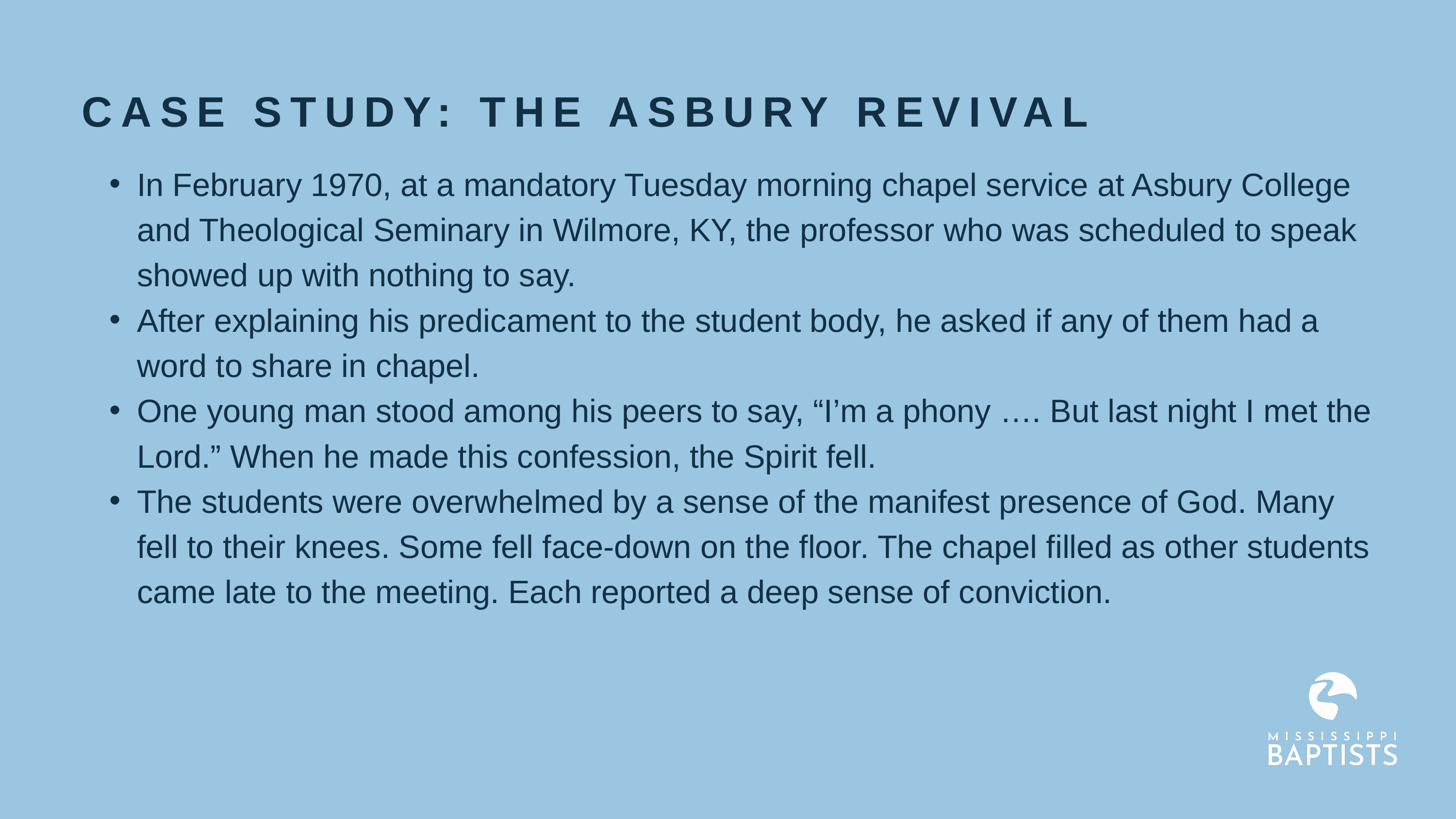

CASE STUDY: THE ASBURY REVIVAL
In February 1970, at a mandatory Tuesday morning chapel service at Asbury College and Theological Seminary in Wilmore, KY, the professor who was scheduled to speak showed up with nothing to say.
After explaining his predicament to the student body, he asked if any of them had a word to share in chapel.
One young man stood among his peers to say, “I’m a phony …. But last night I met the Lord.” When he made this confession, the Spirit fell.
The students were overwhelmed by a sense of the manifest presence of God. Many fell to their knees. Some fell face-down on the floor. The chapel filled as other students came late to the meeting. Each reported a deep sense of conviction.